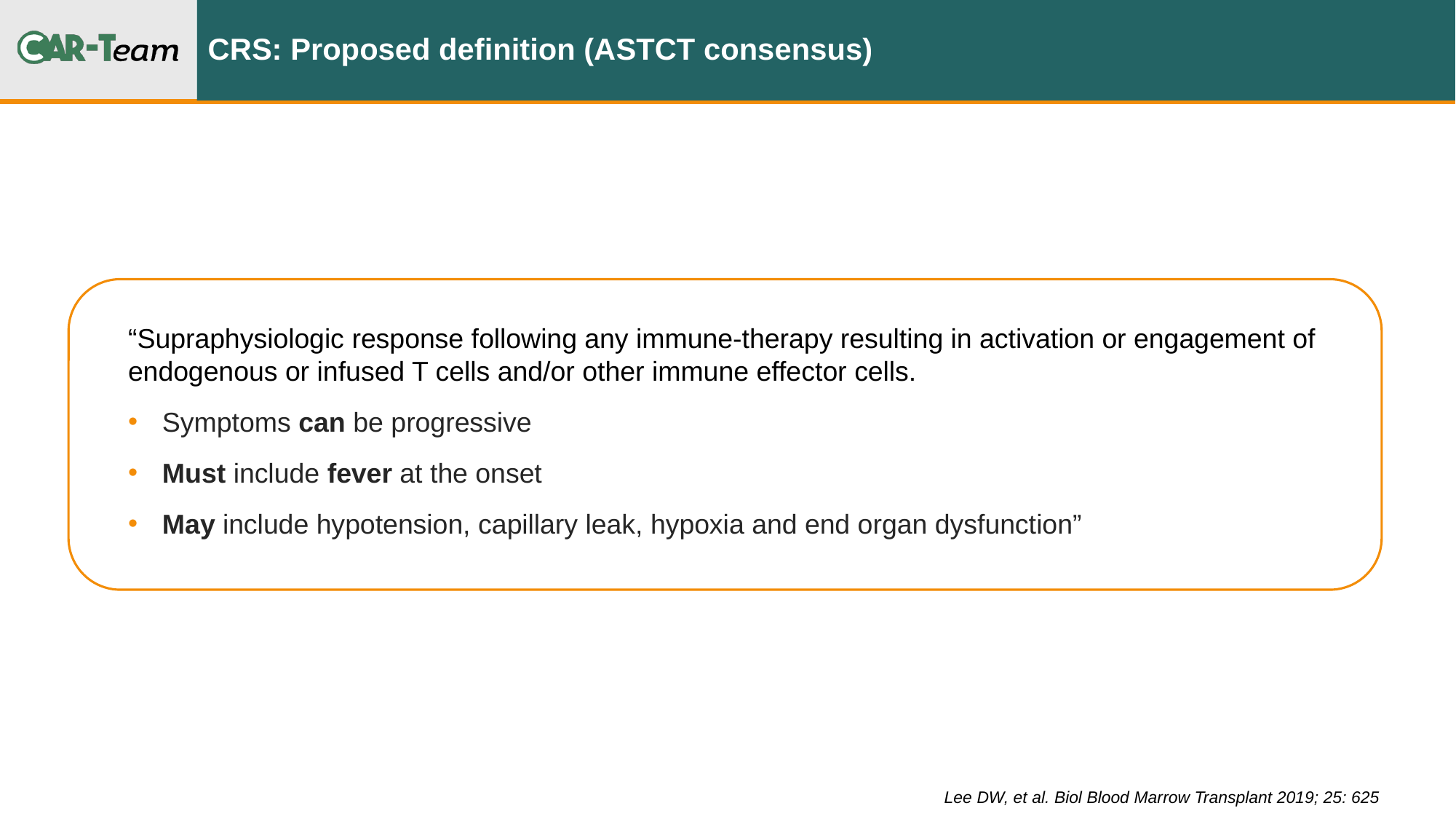

# CRS: Proposed definition (ASTCT consensus)

“Supraphysiologic response following any immune-therapy resulting in activation or engagement of endogenous or infused T cells and/or other immune effector cells.
Symptoms can be progressive
Must include fever at the onset
May include hypotension, capillary leak, hypoxia and end organ dysfunction”

Lee DW, et al. Biol Blood Marrow Transplant 2019; 25: 625